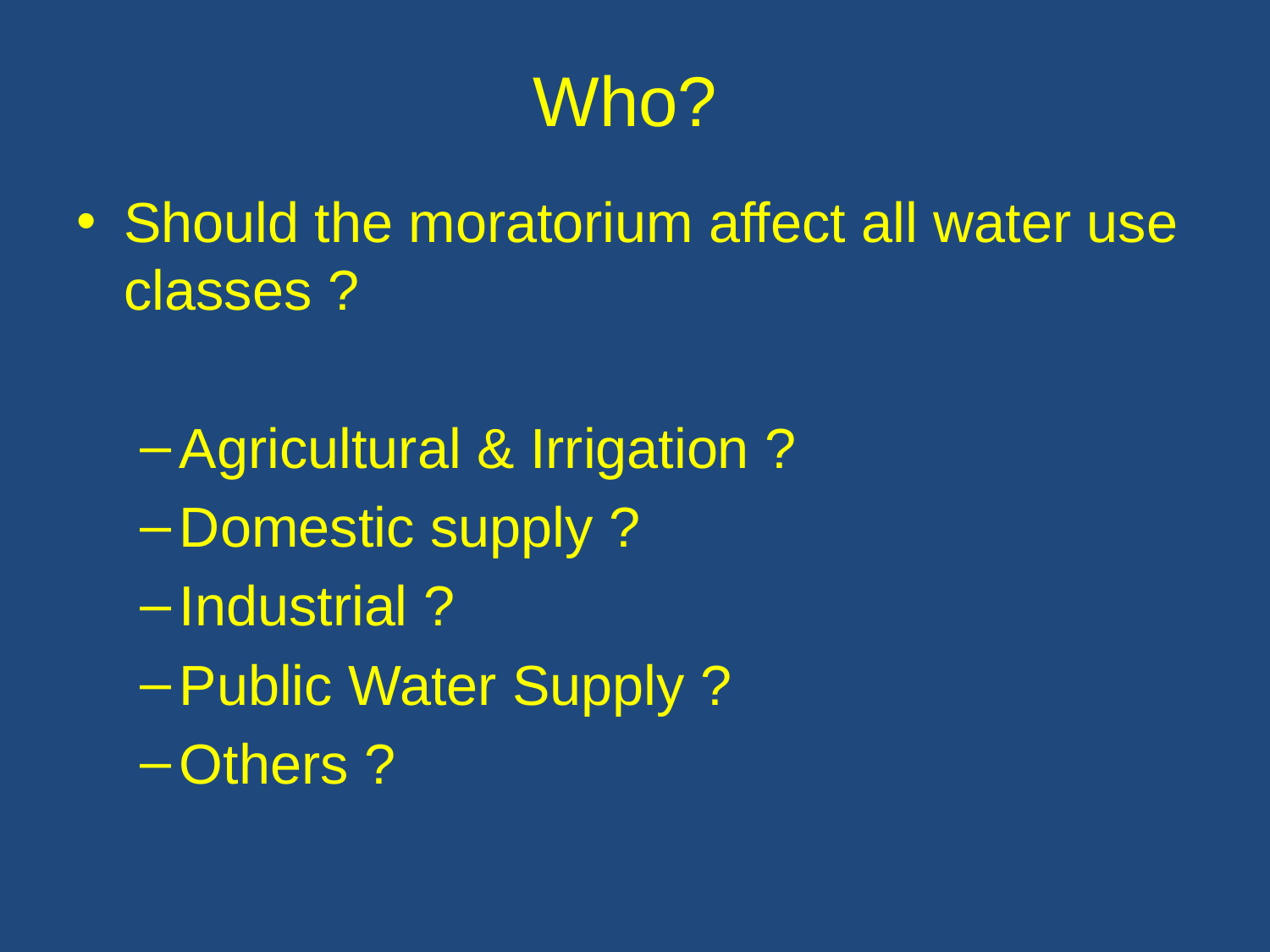

# Who?
Should the moratorium affect all water use classes ?

Agricultural & Irrigation ?
Domestic supply ?
Industrial ?
Public Water Supply ?
Others ?